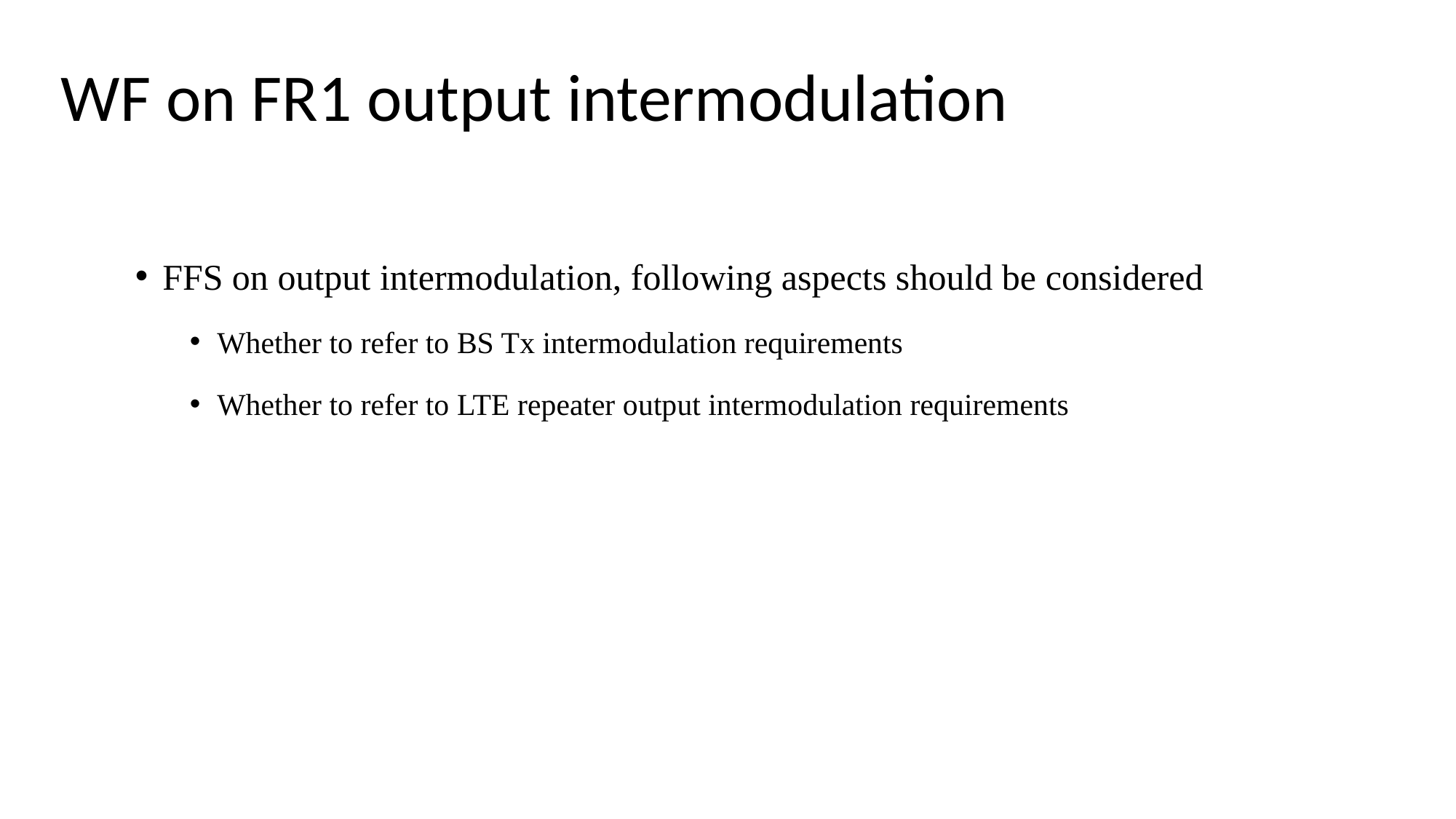

# WF on FR1 output intermodulation

FFS on output intermodulation, following aspects should be considered
Whether to refer to BS Tx intermodulation requirements
Whether to refer to LTE repeater output intermodulation requirements